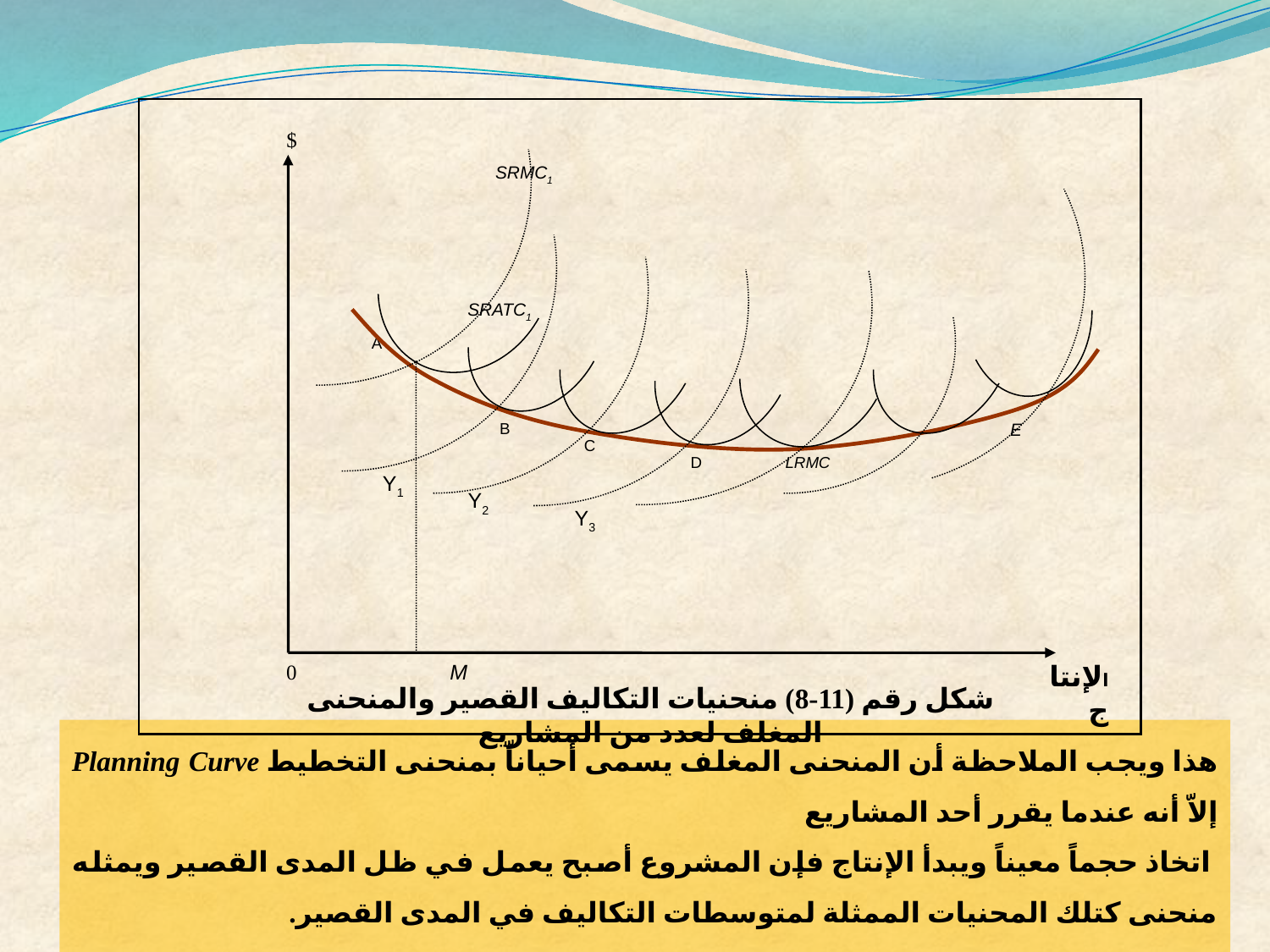

$

SRMC1

SRATC1

A

B
E
C
D
LRMC
Y1
Y2
Y3
0

M
الإنتاج
شكل رقم (11-8) منحنيات التكاليف القصير والمنحنى المغلف لعدد من المشاريع
هذا ويجب الملاحظة أن المنحنى المغلف يسمى أحياناّ بمنحنى التخطيط Planning Curve إلاّ أنه عندما يقرر أحد المشاريع
 اتخاذ حجماً معيناً ويبدأ الإنتاج فإن المشروع أصبح يعمل في ظل المدى القصير ويمثله منحنى كتلك المحنيات الممثلة لمتوسطات التكاليف في المدى القصير.